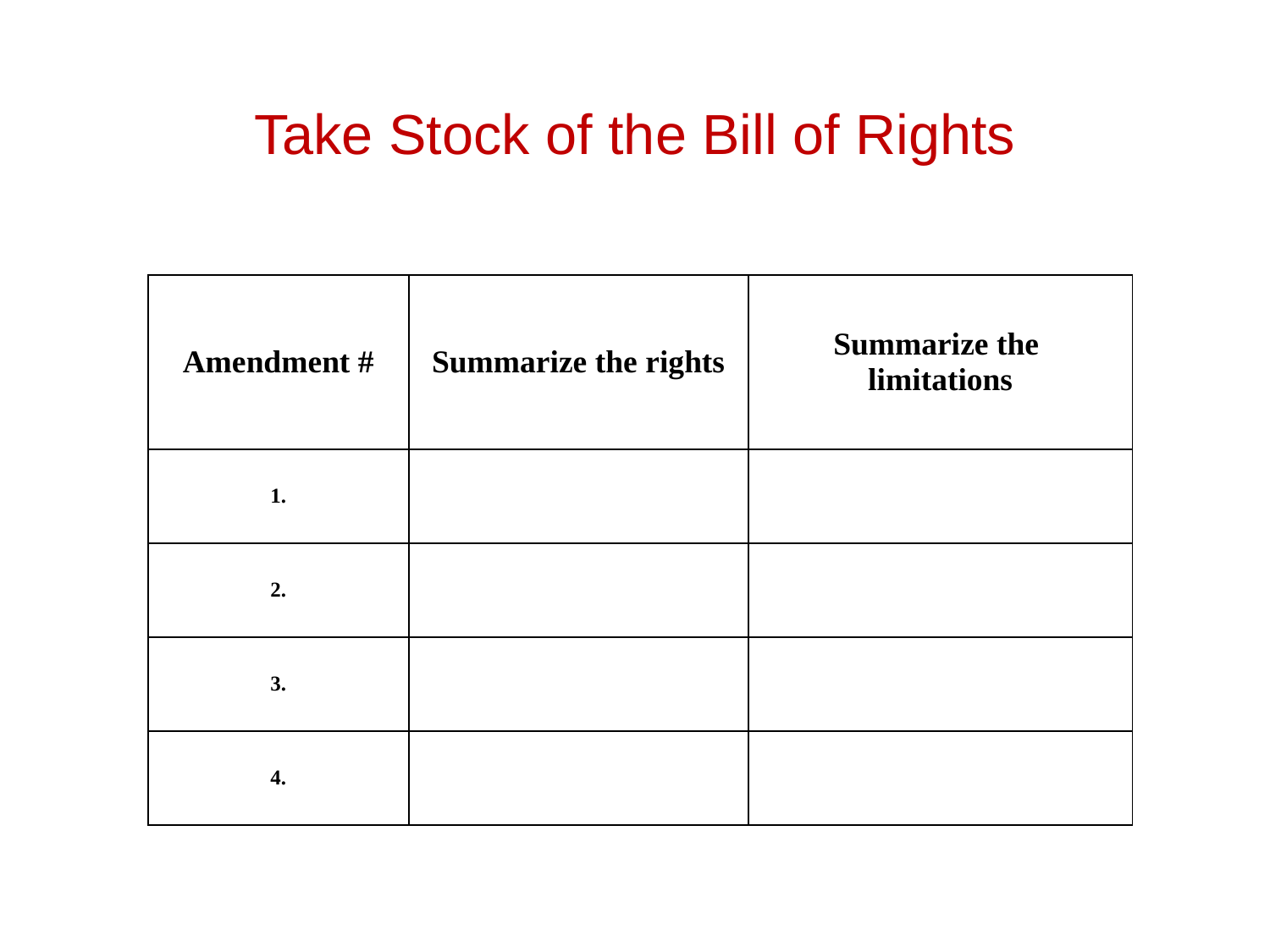

Take Stock of the Bill of Rights

| Amendment # | Summarize the rights | Summarize the limitations |
| --- | --- | --- |
| 1. |  |  |
| 2. |  |  |
| 3. |  |  |
| 4. |  |  |